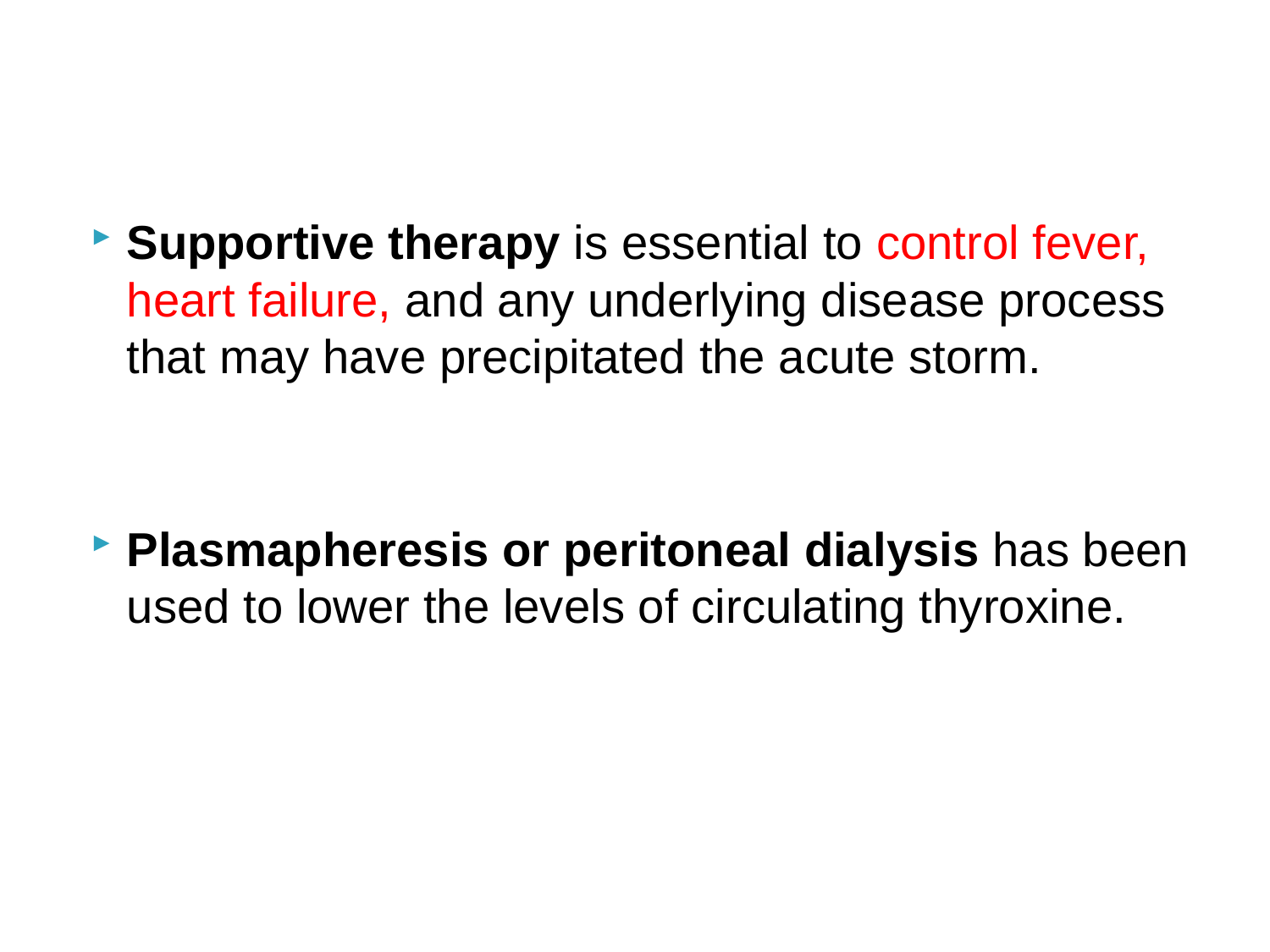

#
Supportive therapy is essential to control fever, heart failure, and any underlying disease process that may have precipitated the acute storm.

Plasmapheresis or peritoneal dialysis has been used to lower the levels of circulating thyroxine.